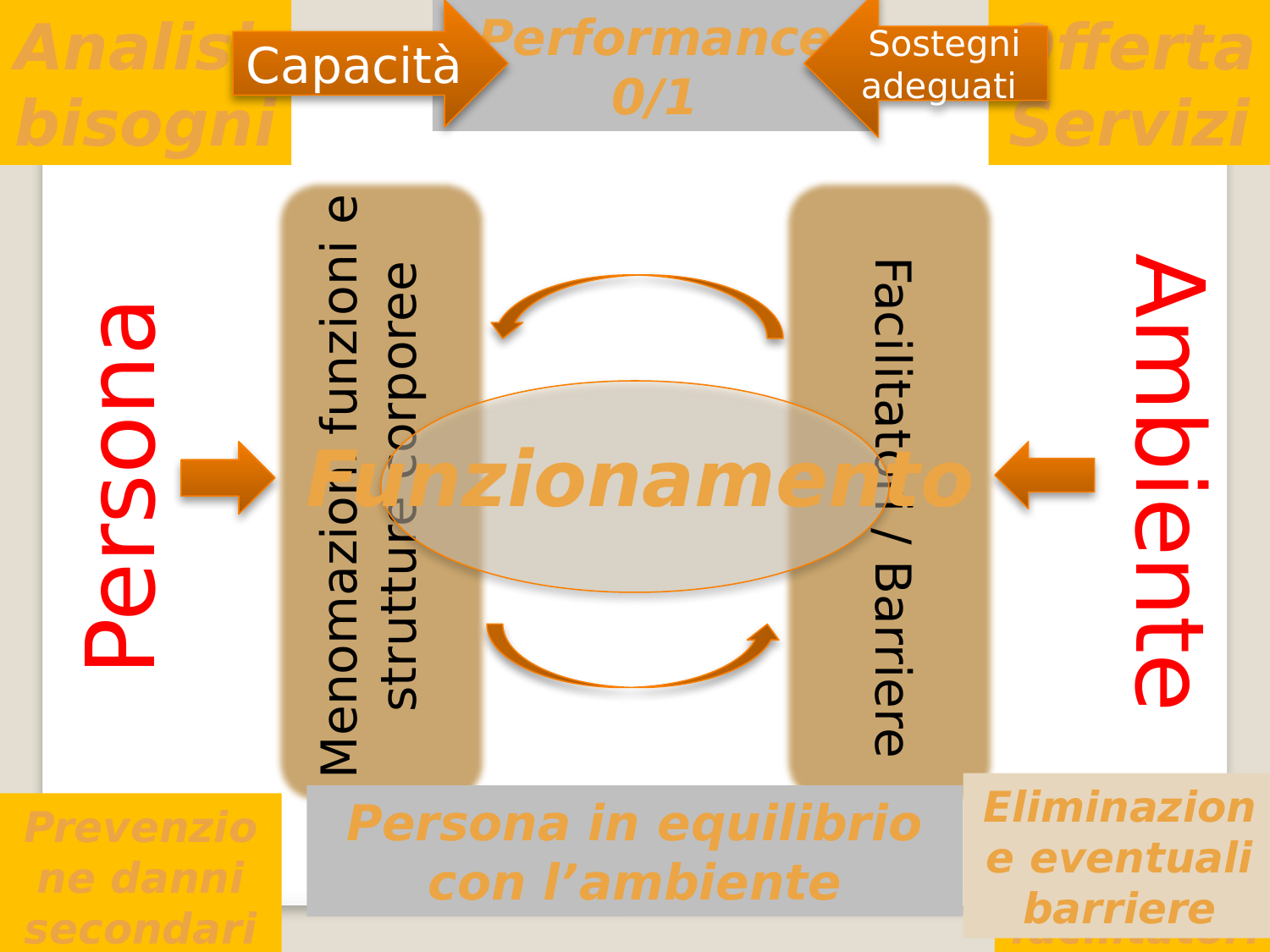

Analisi
bisogni
Capacità
Performance 0/1
Offerta Servizi
Sostegni
adeguati

Ambiente
Menomazioni funzioni e strutture corporee
Persona
Funzionamento

Facilitatori / Barriere

Eliminazione eventuali barriere
Persona in equilibrio con l’ambiente
Prevenzione danni secondari
Manutenzione facilitatori